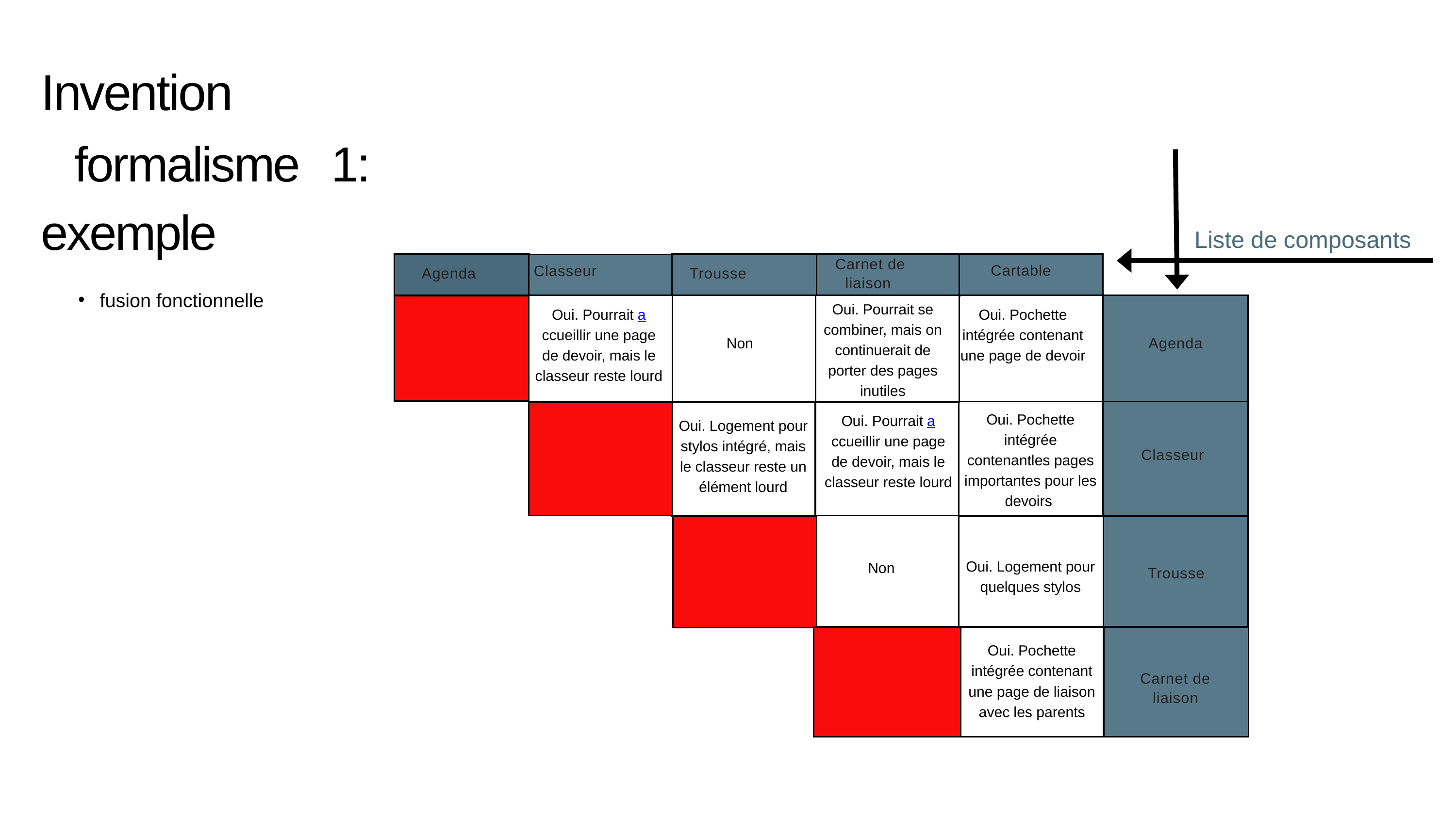

Invention
 formalisme 1: exemple

Liste de composants
Carnet de liaison
Carnet de liaison

Cartable
Classeur
Classeur

Trousse
Agenda
Trousse
Cartable

Oui. Pourrait se combiner, mais on continuerait de porter des pages inutiles
Oui. Pourrait accueillir une page de devoir, mais le classeur reste lourd
Oui. Pochette intégrée contenant une page de devoir
Non
Agenda
Agenda

Oui. Pochette intégrée contenantles pages importantes pour les devoirs
Oui. Pourrait accueillir une page de devoir, mais le classeur reste lourd
Oui. Logement pour stylos intégré, mais le classeur reste un élément lourd
Price
Price
Classeur

Oui. Logement pour quelques stylos
Non
Trousse
Trousse

Oui. Pochette intégrée contenant une page de liaison avec les parents
Carnet de liaison
Carnet de liaison
 fusion fonctionnelle